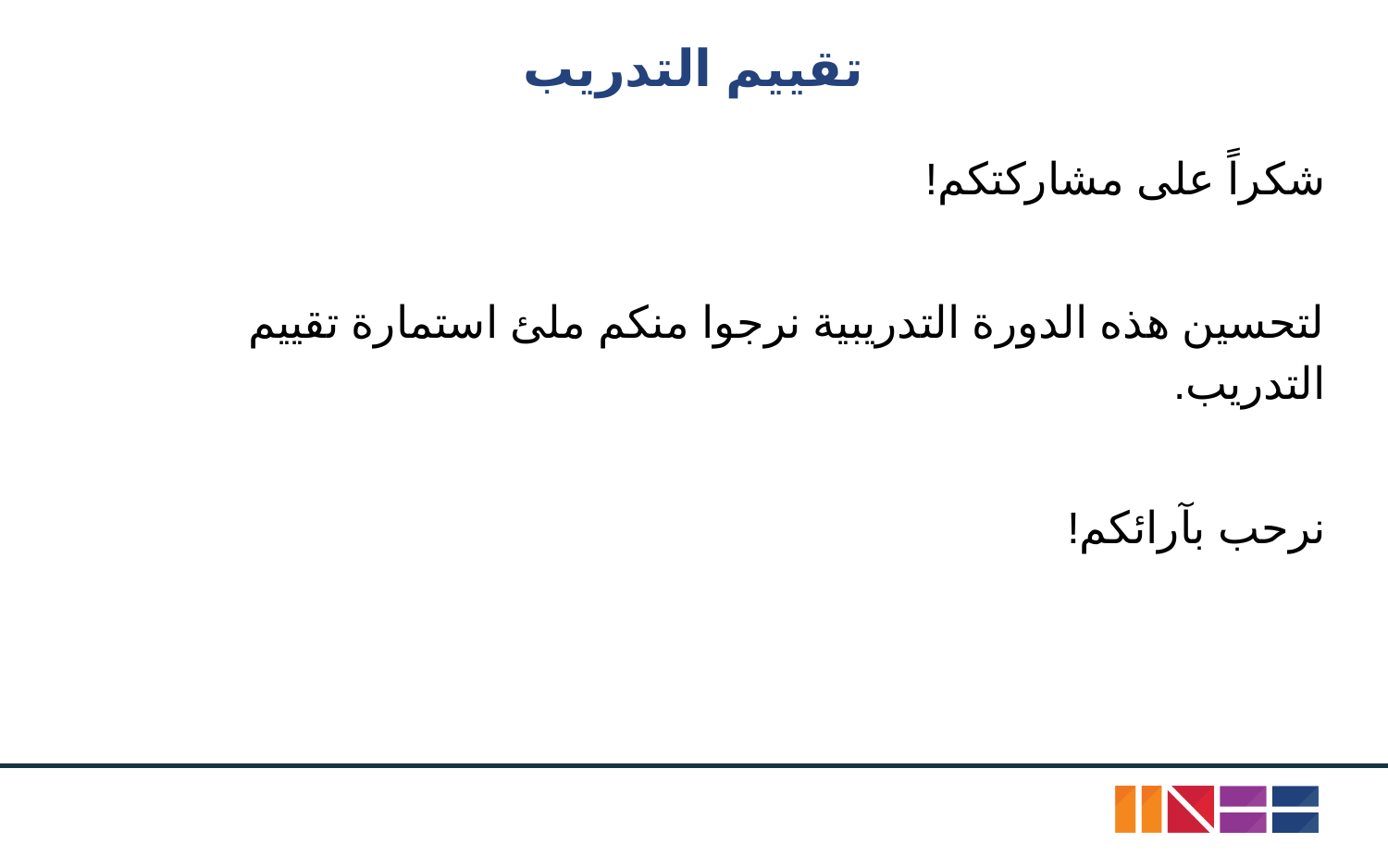

# تقييم التدريب
شكراً على مشاركتكم!

لتحسين هذه الدورة التدريبية نرجوا منكم ملئ استمارة تقييم التدريب.

نرحب بآرائكم!